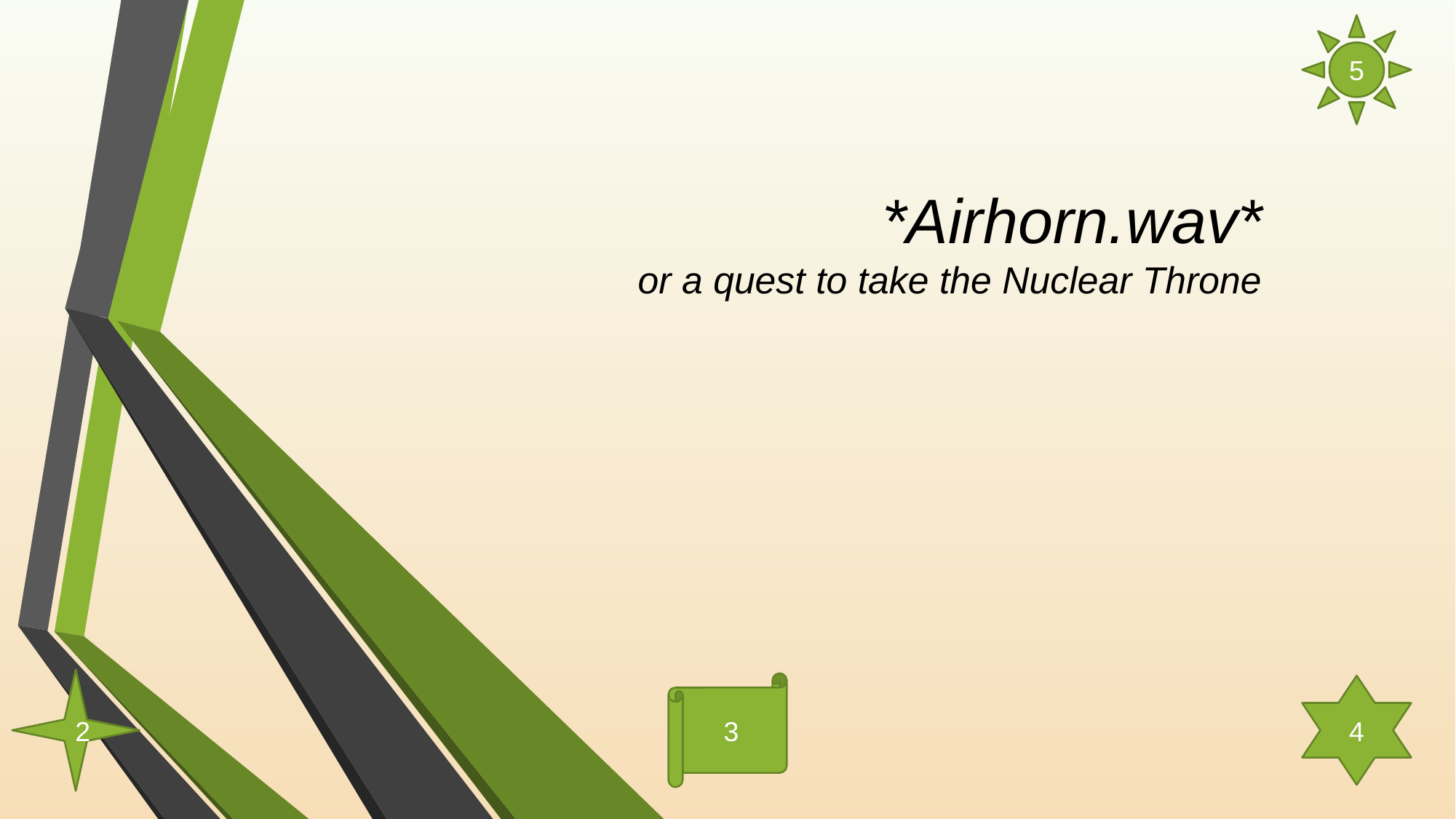

5
# *Airhorn.wav* or a quest to take the Nuclear Throne
2
3
4